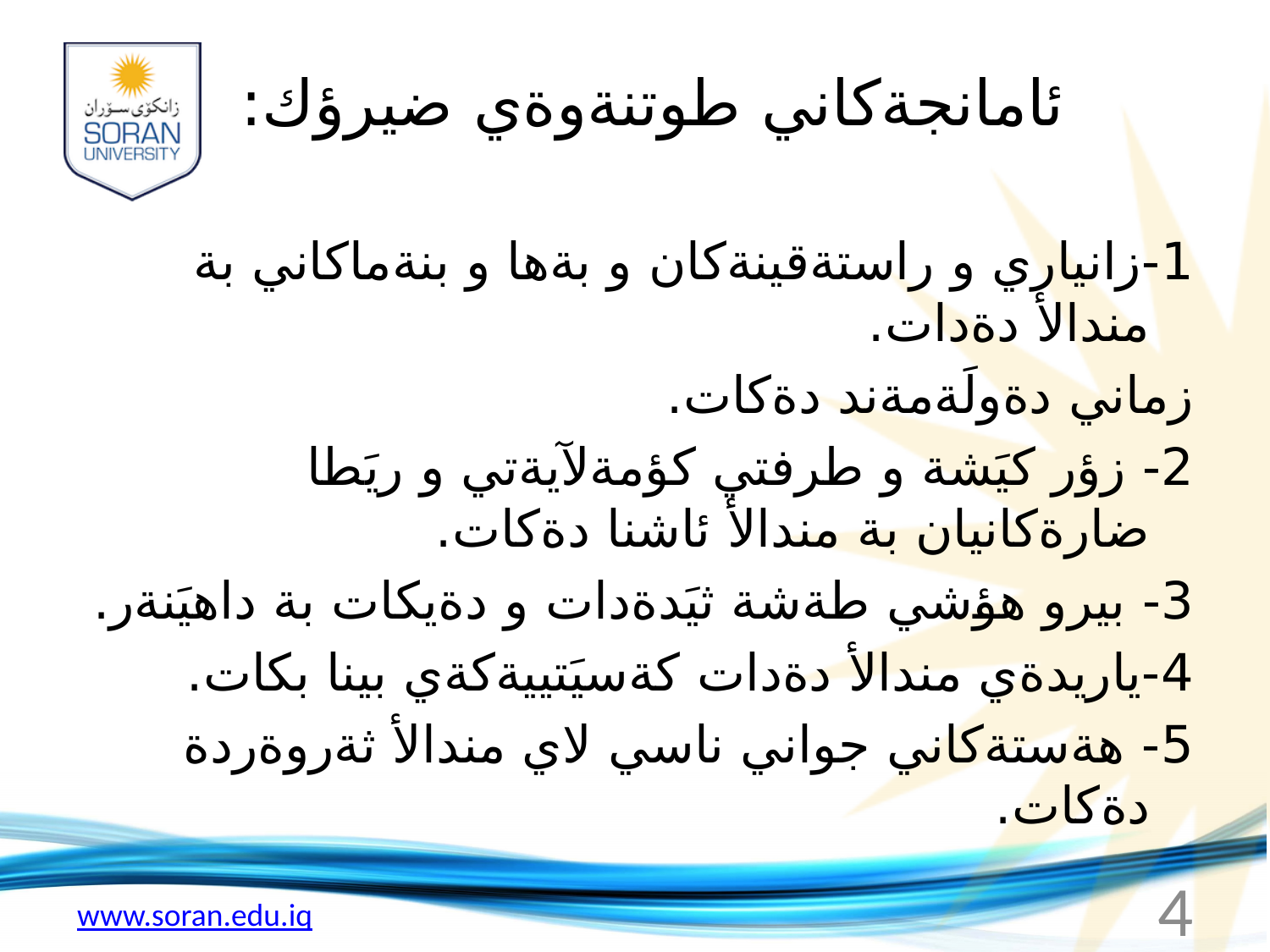

# ئامانجةكاني طوتنةوةي ضيرؤك:
1-زانياري و راستةقينةكان و بةها و بنةماكاني بة مندالأ دةدات.
زماني دةولَةمةند دةكات.
2- زؤر كيَشة و طرفتي كؤمةلآيةتي و ريَطا ضارةكانيان بة مندالأ ئاشنا دةكات.
3- بيرو هؤشي طةشة ثيَدةدات و دةيكات بة داهيَنةر.
4-ياريدةي مندالأ دةدات كةسيَتييةكةي بينا بكات.
5- هةستةكاني جواني ناسي لاي مندالأ ثةروةردة دةكات.
4